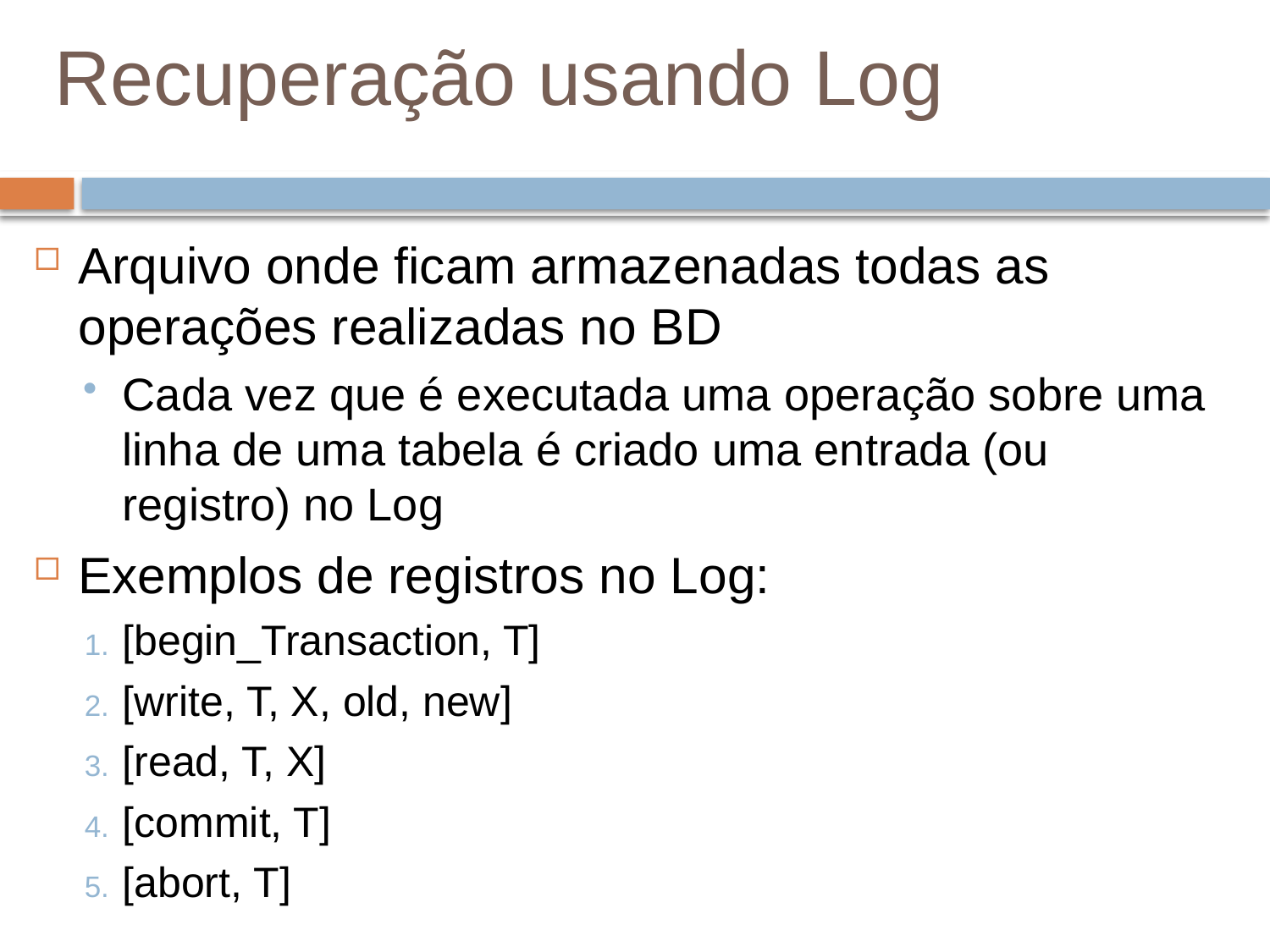

# Recuperação usando Log
Arquivo onde ficam armazenadas todas as operações realizadas no BD
Cada vez que é executada uma operação sobre uma linha de uma tabela é criado uma entrada (ou registro) no Log
Exemplos de registros no Log:
[begin_Transaction, T]
[write, T, X, old, new]
[read, T, X]
[commit, T]
[abort, T]